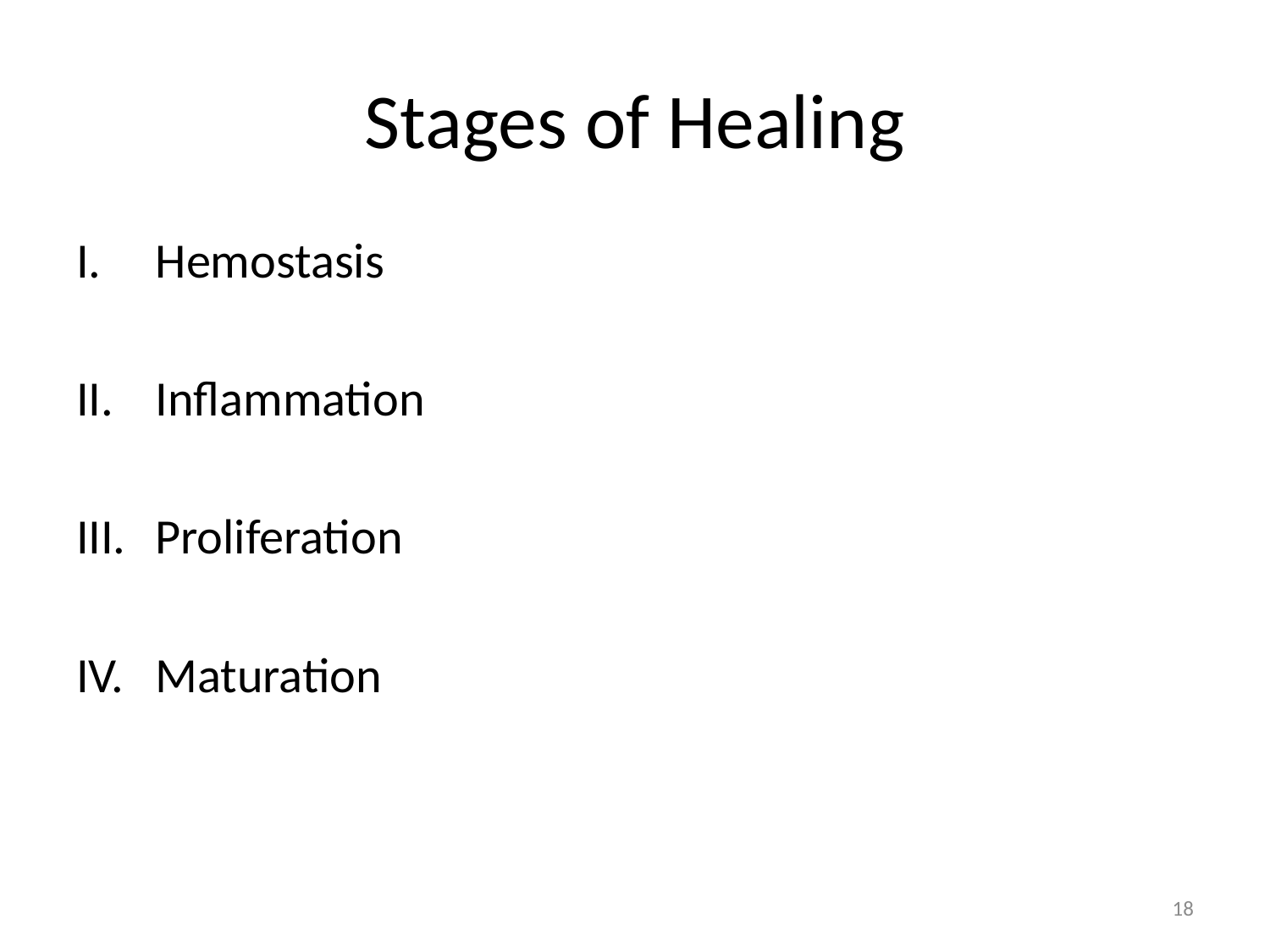

# Stages of Healing
Hemostasis

Inflammation

Proliferation

Maturation

18